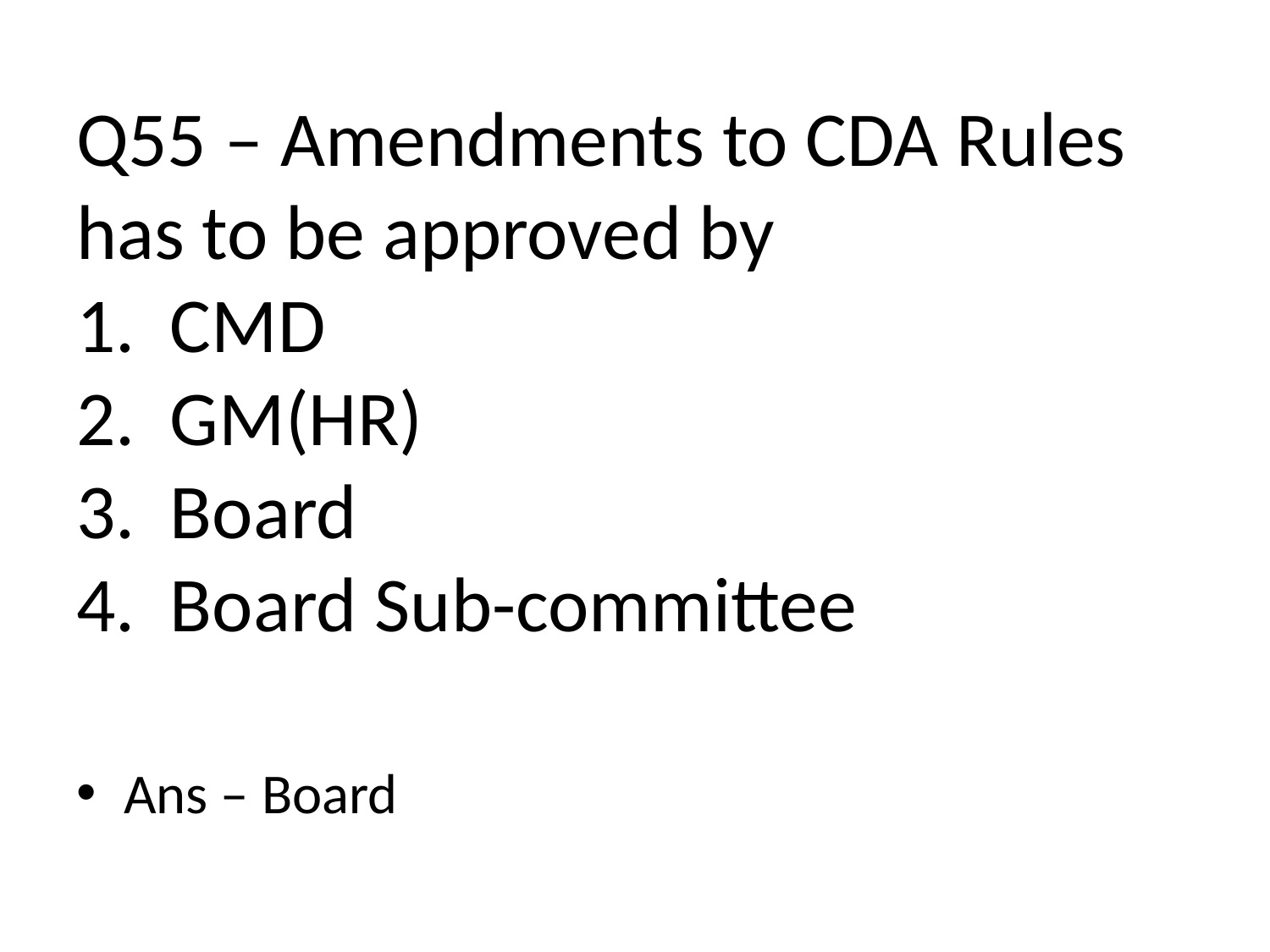

# Q55 – Amendments to CDA Rules has to be approved by 1.  CMD 2.  GM(HR) 3.  Board 4.  Board Sub-committee
Ans – Board